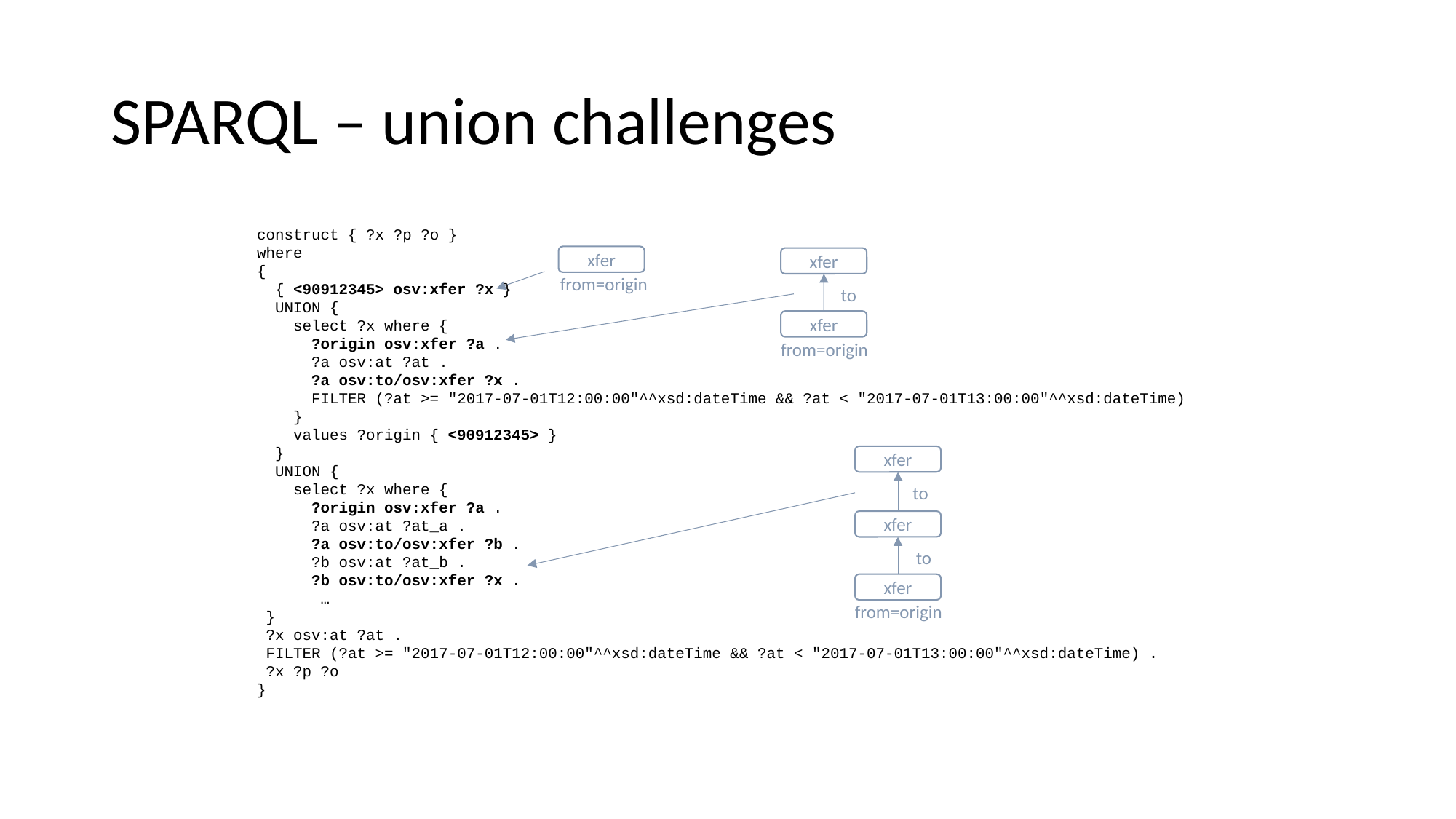

# SPARQL – union challenges
construct { ?x ?p ?o }
where
{
  { <90912345> osv:xfer ?x }
  UNION {
    select ?x where {
      ?origin osv:xfer ?a .
      ?a osv:at ?at .
      ?a osv:to/osv:xfer ?x .
      FILTER (?at >= "2017-07-01T12:00:00"^^xsd:dateTime && ?at < "2017-07-01T13:00:00"^^xsd:dateTime)
    }
    values ?origin { <90912345> }
  }
  UNION {
    select ?x where {
      ?origin osv:xfer ?a .
      ?a osv:at ?at_a .
      ?a osv:to/osv:xfer ?b .
      ?b osv:at ?at_b .
      ?b osv:to/osv:xfer ?x .
       …
 }
 ?x osv:at ?at .
 FILTER (?at >= "2017-07-01T12:00:00"^^xsd:dateTime && ?at < "2017-07-01T13:00:00"^^xsd:dateTime) .
 ?x ?p ?o
}
xfer
xfer
from=origin
to
xfer
from=origin
xfer
to
xfer
to
xfer
from=origin